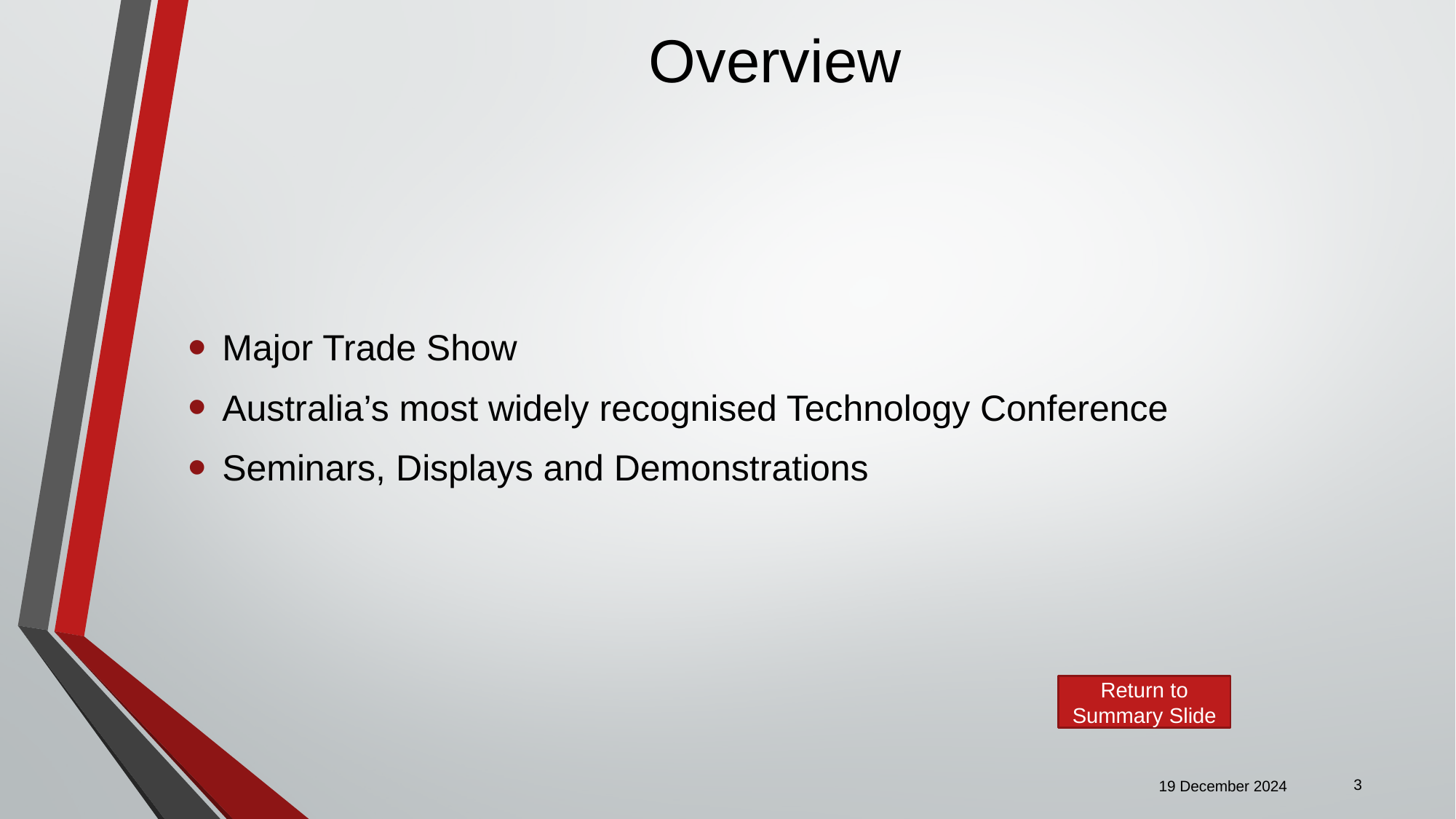

# Overview
Major Trade Show
Australia’s most widely recognised Technology Conference
Seminars, Displays and Demonstrations
Return to Summary Slide
3
19 December 2024